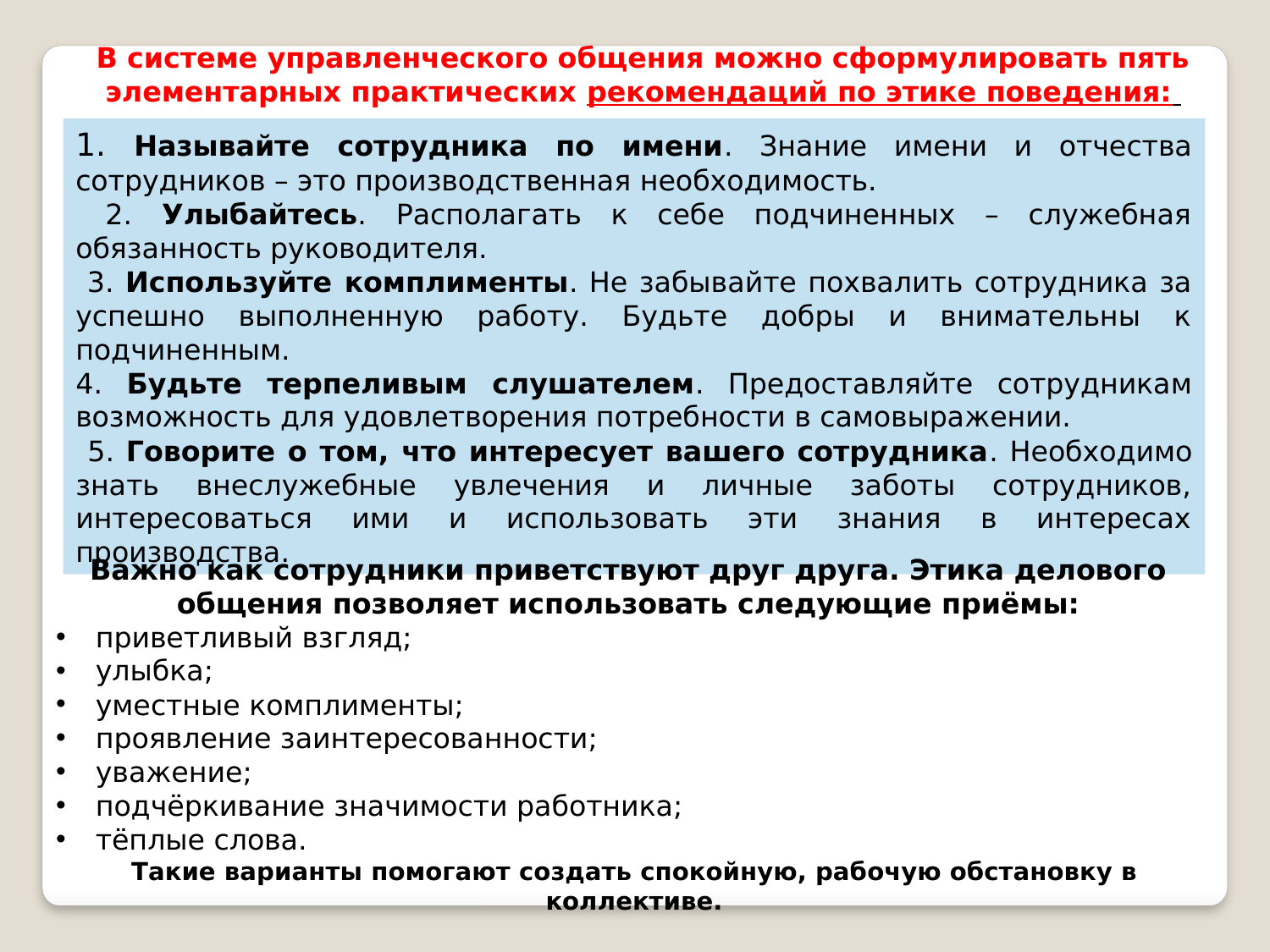

В системе управленческого общения можно сформулировать пять элементарных практических рекомендаций по этике поведения:
1. Называйте сотрудника по имени. Знание имени и отчества сотрудников – это производственная необходимость.
 2. Улыбайтесь. Располагать к себе подчиненных – служебная обязанность руководителя.
 3. Используйте комплименты. Не забывайте похвалить сотрудника за успешно выполненную работу. Будьте добры и внимательны к подчиненным.
4. Будьте терпеливым слушателем. Предоставляйте сотрудникам возможность для удовлетворения потребности в самовыражении.
 5. Говорите о том, что интересует вашего сотрудника. Необходимо знать внеслужебные увлечения и личные заботы сотрудников, интересоваться ими и использовать эти знания в интересах производства.
Важно как сотрудники приветствуют друг друга. Этика делового общения позволяет использовать следующие приёмы:
приветливый взгляд;
улыбка;
уместные комплименты;
проявление заинтересованности;
уважение;
подчёркивание значимости работника;
тёплые слова.
Такие варианты помогают создать спокойную, рабочую обстановку в коллективе.